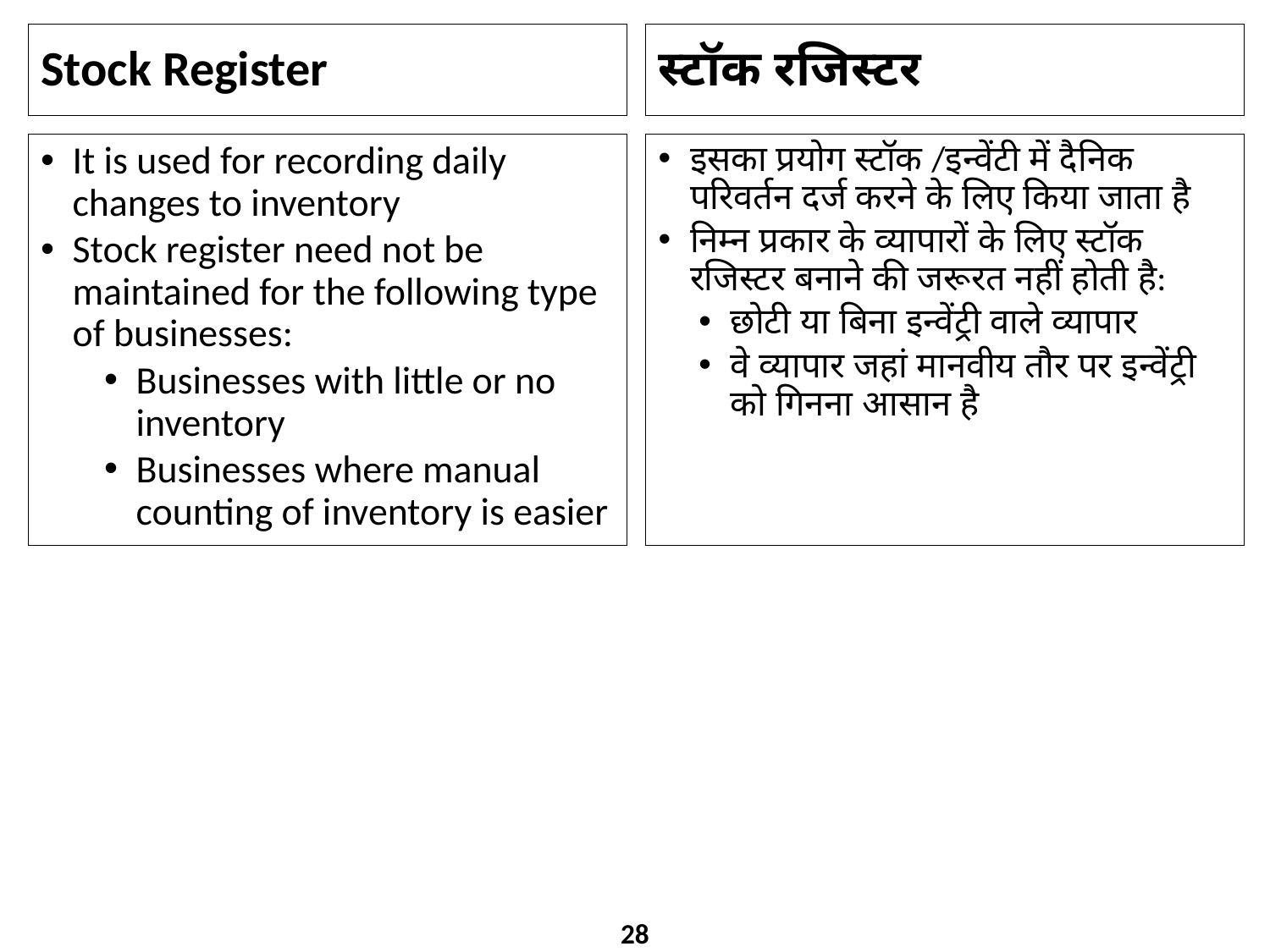

# Stock Register
स्टॉक रजिस्टर
It is used for recording daily changes to inventory
Stock register need not be maintained for the following type of businesses:
Businesses with little or no inventory
Businesses where manual counting of inventory is easier
इसका प्रयोग स्टॉक /इन्वेंटी में दैनिक परिवर्तन दर्ज करने के लिए किया जाता है
निम्न प्रकार के व्यापारों के लिए स्टॉक रजिस्टर बनाने की जरूरत नहीं होती है:
छोटी या बिना इन्वेंट्री वाले व्यापार
वे व्यापार जहां मानवीय तौर पर इन्वेंट्री को गिनना आसान है
28